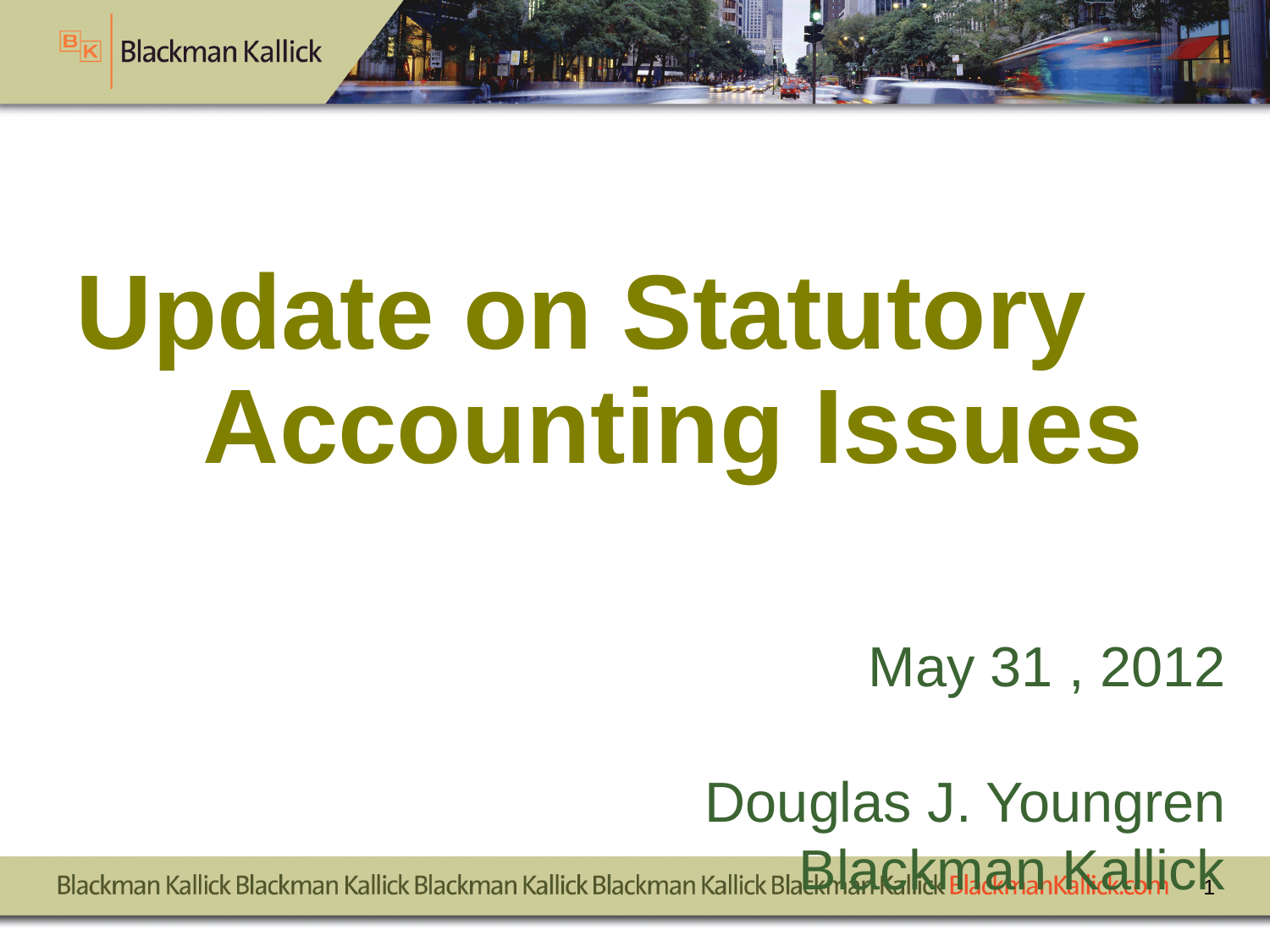

# Update on Statutory Accounting Issues
May 31 , 2012

Douglas J. Youngren
Blackman Kallick